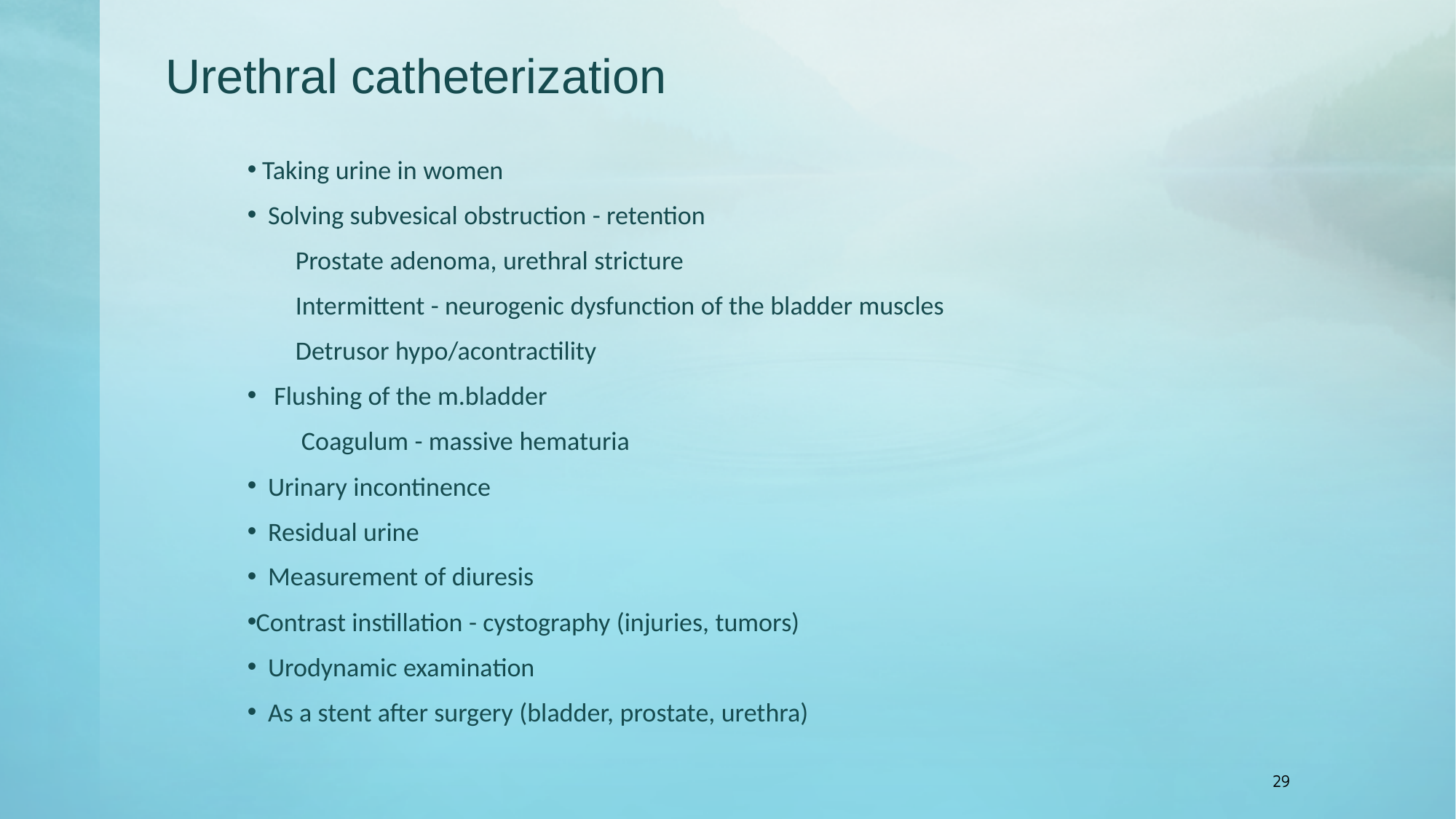

# Urethral catheterization
 Taking urine in women
  Solving subvesical obstruction - retention
        Prostate adenoma, urethral stricture
        Intermittent - neurogenic dysfunction of the bladder muscles
        Detrusor hypo/acontractility
   Flushing of the m.bladder
         Coagulum - massive hematuria
  Urinary incontinence
  Residual urine
  Measurement of diuresis
Contrast instillation - cystography (injuries, tumors)
  Urodynamic examination
  As a stent after surgery (bladder, prostate, urethra)
29